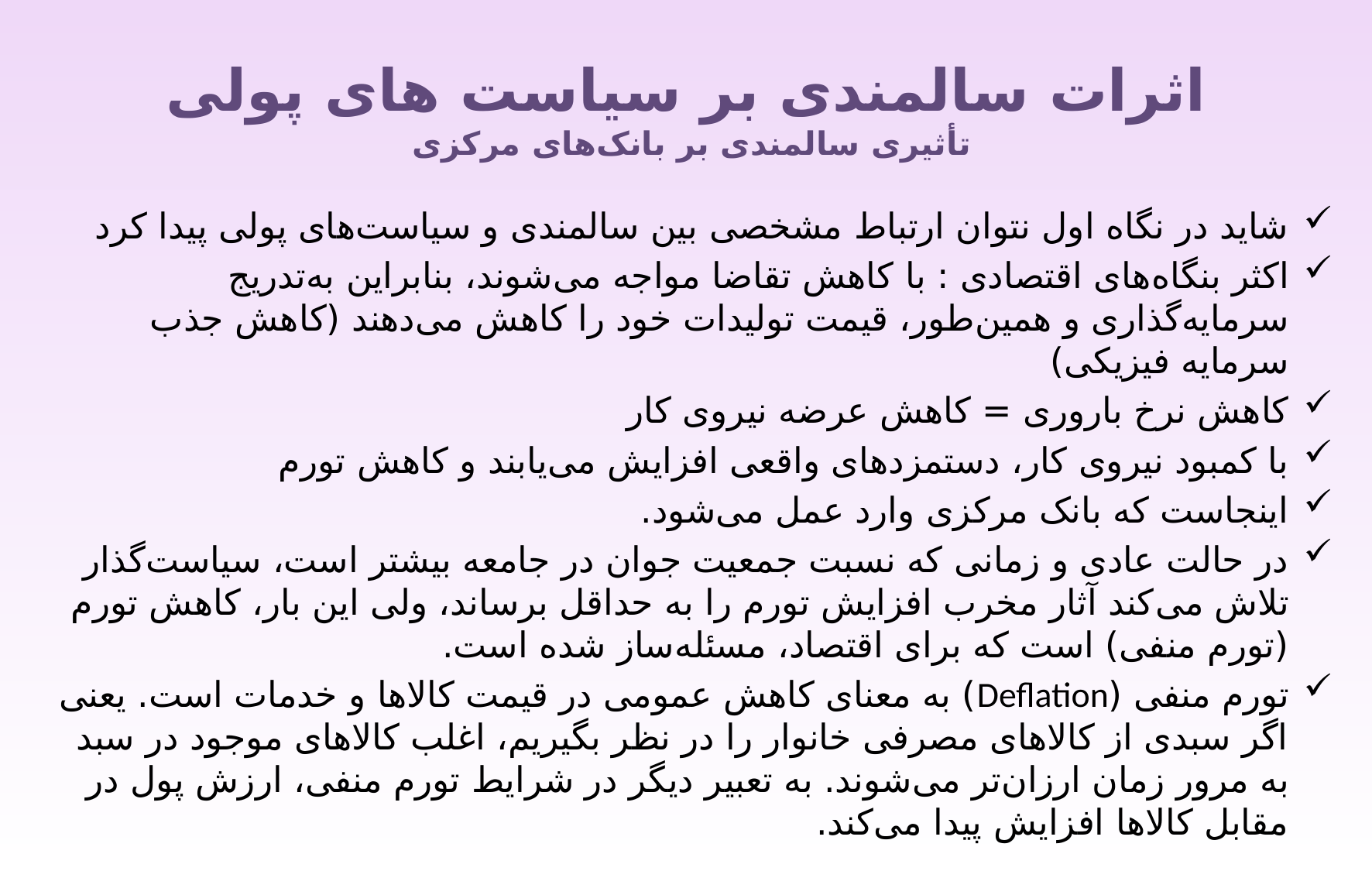

# اثرات سالمندی بر سیاست های پولی تأثیری سالمندی بر بانک‌های مرکزی
شاید در نگاه اول نتوان ارتباط مشخصی بین سالمندی و سیاست‌های پولی پیدا کرد
اکثر بنگاه‌های اقتصادی : با کاهش تقاضا مواجه می‌شوند، بنابراین به‌تدریج سرمایه‌گذاری و همین‌طور، قیمت تولیدات خود را کاهش می‌دهند (کاهش جذب سرمایه‌ فیزیکی)
کاهش نرخ باروری = کاهش عرضه نیروی کار
با کمبود نیروی کار، دستمزدهای واقعی افزایش می‌یابند و کاهش تورم
اینجاست که بانک مرکزی وارد عمل می‌شود.
در حالت عادی و زمانی که نسبت جمعیت جوان در جامعه بیشتر است، سیاست‌گذار تلاش می‌کند آثار مخرب افزایش تورم را به حداقل برساند، ولی این بار، کاهش تورم (تورم منفی) است که برای اقتصاد، مسئله‌ساز شده است.
تورم منفی (Deflation) به معنای کاهش عمومی در قیمت کالاها و خدمات است. یعنی اگر سبدی از کالاهای مصرفی خانوار را در نظر بگیریم، اغلب کالاهای موجود در سبد به مرور زمان ارزان‌تر می‌شوند. به تعبیر دیگر در شرایط تورم منفی، ارزش پول در مقابل کالاها افزایش پیدا می‌کند.